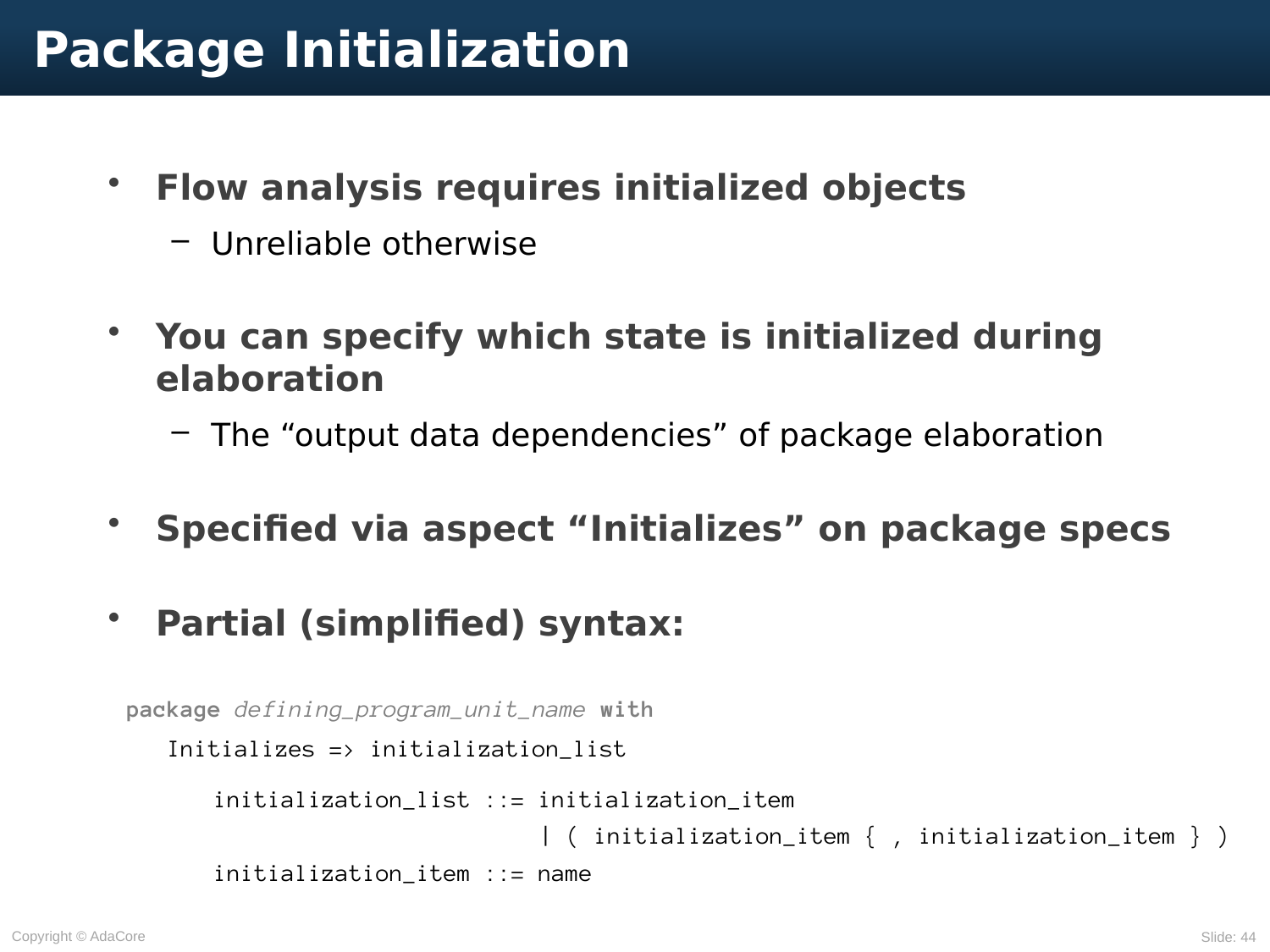

# Package Initialization
Flow analysis requires initialized objects
Unreliable otherwise
You can specify which state is initialized during elaboration
The “output data dependencies” of package elaboration
Specified via aspect “Initializes” on package specs
Partial (simplified) syntax:

package defining_program_unit_name with
   Initializes => initialization_list
	initialization_list ::= initialization_item
		| ( initialization_item { , initialization_item } )
	initialization_item ::= name